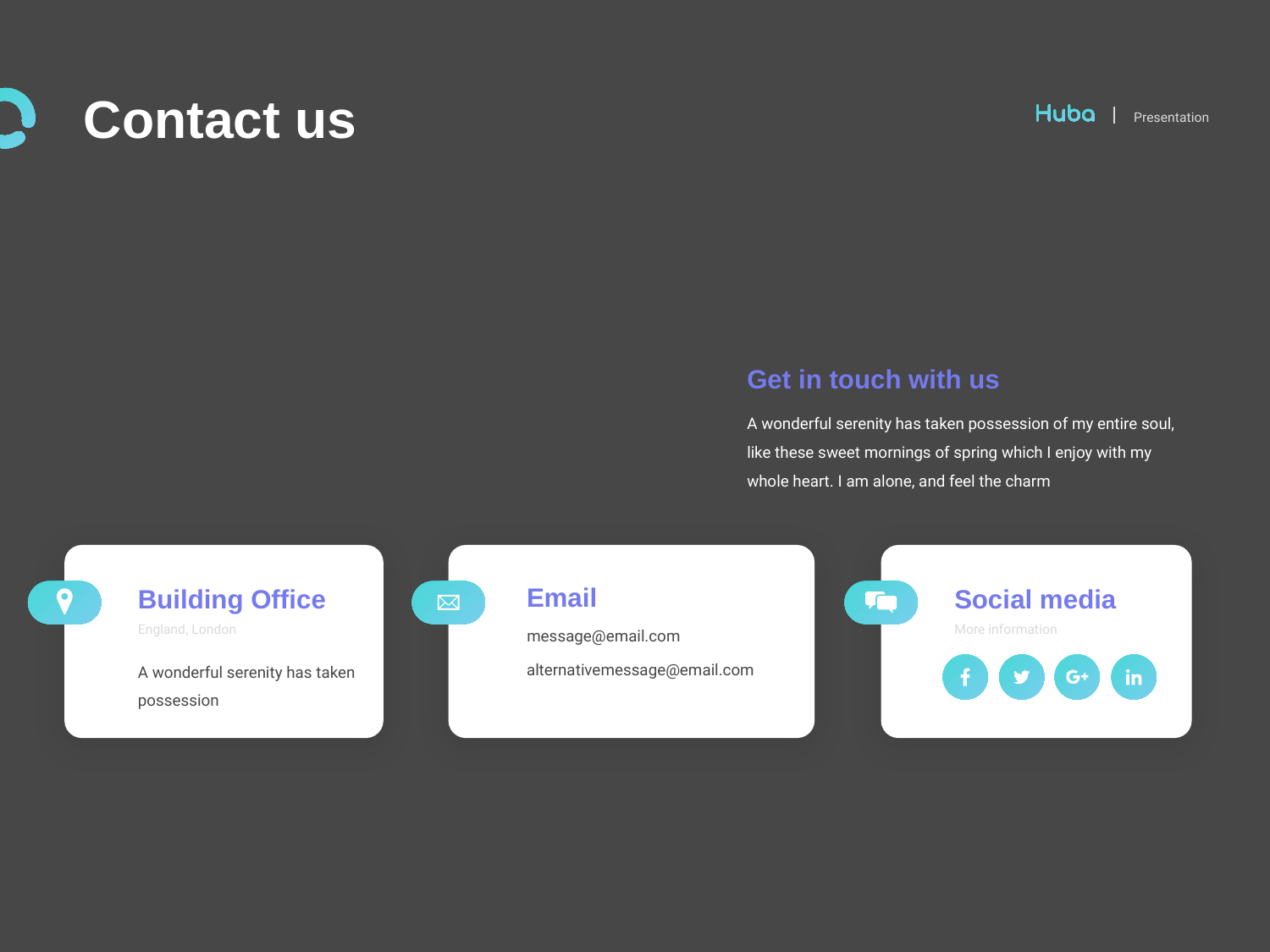

Contact us

Presentation

Get in touch with us
A wonderful serenity has taken possession of my entire soul, like these sweet mornings of spring which I enjoy with my whole heart. I am alone, and feel the charm

Email
Building Office
Social media

message@email.com
England, London
More information
alternativemessage@email.com
A wonderful serenity has taken possession